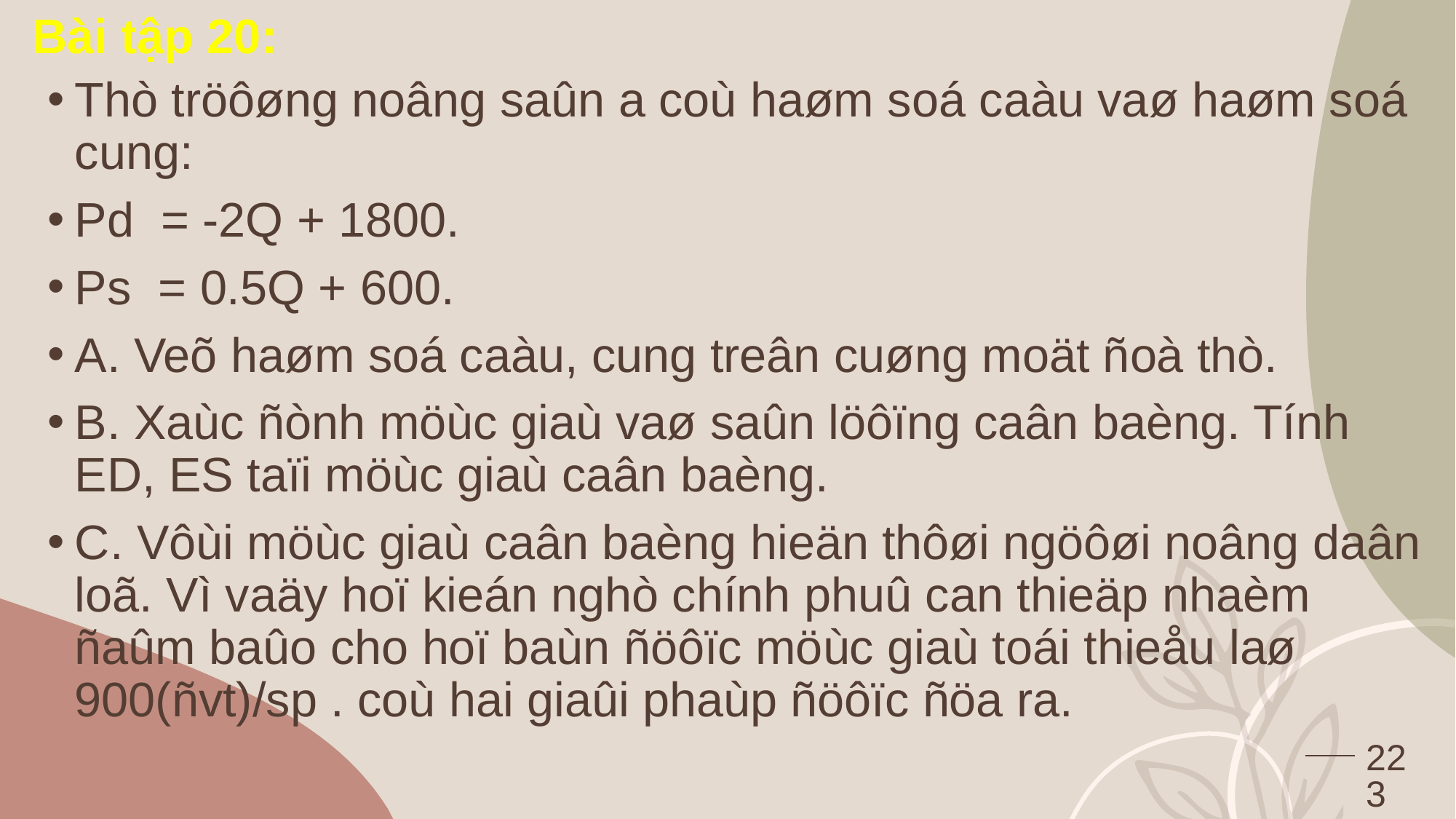

Bài tập 20:
Thò tröôøng noâng saûn a coù haøm soá caàu vaø haøm soá cung:
Pd  = -2Q + 1800.
Ps  = 0.5Q + 600.
A. Veõ haøm soá caàu, cung treân cuøng moät ñoà thò.
B. Xaùc ñònh möùc giaù vaø saûn löôïng caân baèng. Tính ED, ES taïi möùc giaù caân baèng.
C. Vôùi möùc giaù caân baèng hieän thôøi ngöôøi noâng daân loã. Vì vaäy hoï kieán nghò chính phuû can thieäp nhaèm ñaûm baûo cho hoï baùn ñöôïc möùc giaù toái thieåu laø 900(ñvt)/sp . coù hai giaûi phaùp ñöôïc ñöa ra.
223